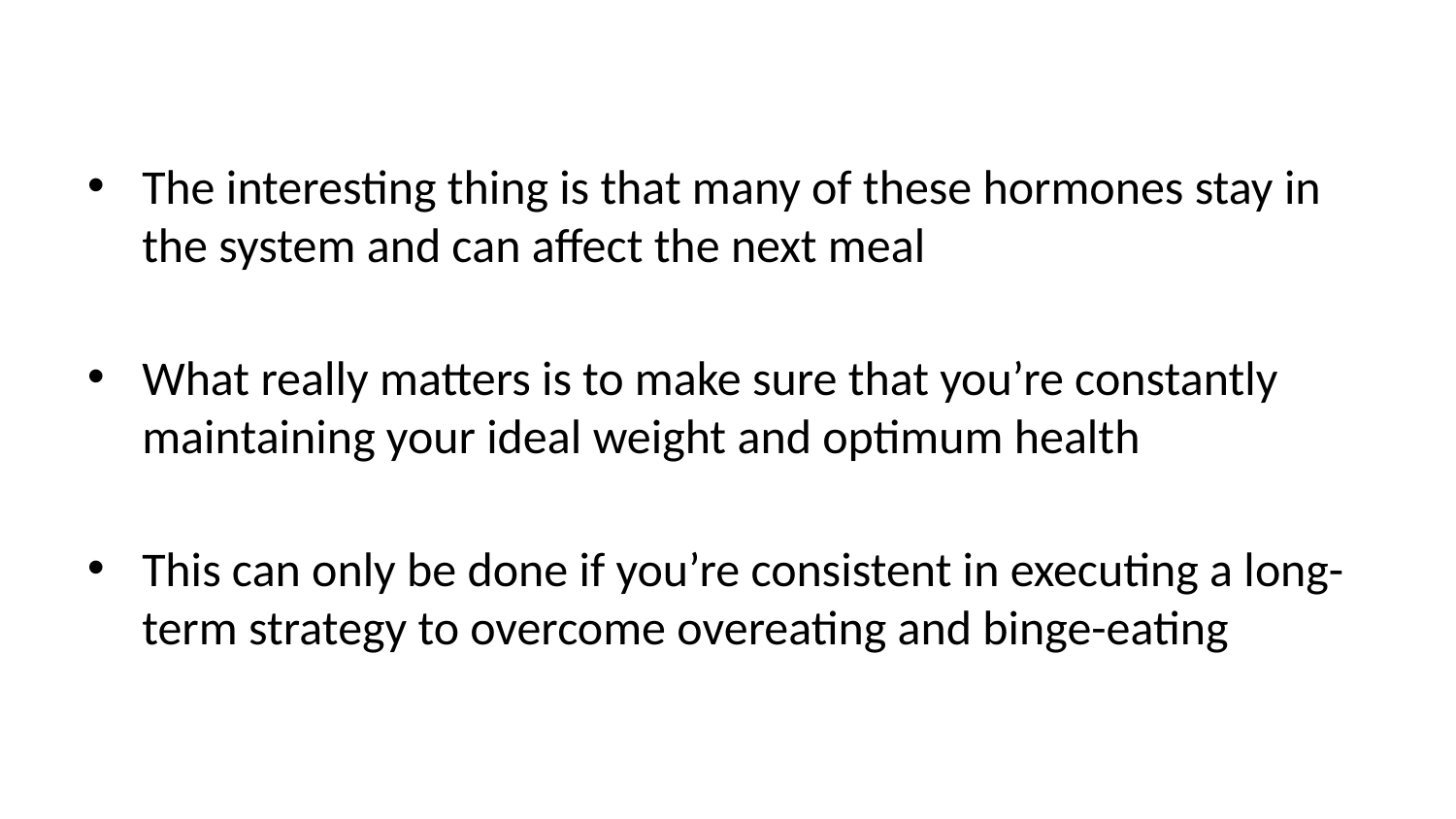

The interesting thing is that many of these hormones stay in the system and can affect the next meal

What really matters is to make sure that you’re constantly maintaining your ideal weight and optimum health

This can only be done if you’re consistent in executing a long-term strategy to overcome overeating and binge-eating